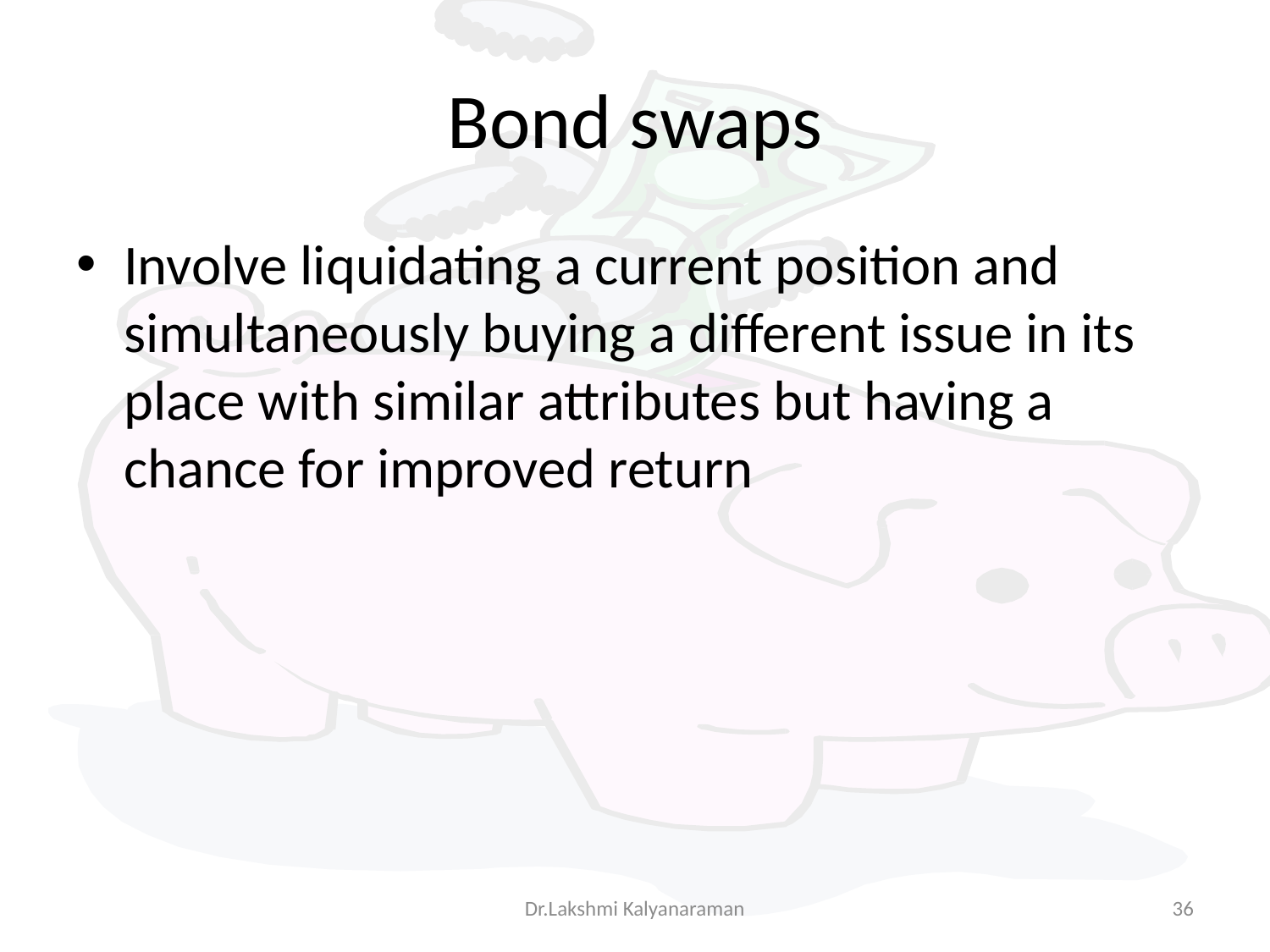

# Bond swaps
Involve liquidating a current position and simultaneously buying a different issue in its place with similar attributes but having a chance for improved return
Dr.Lakshmi Kalyanaraman
36